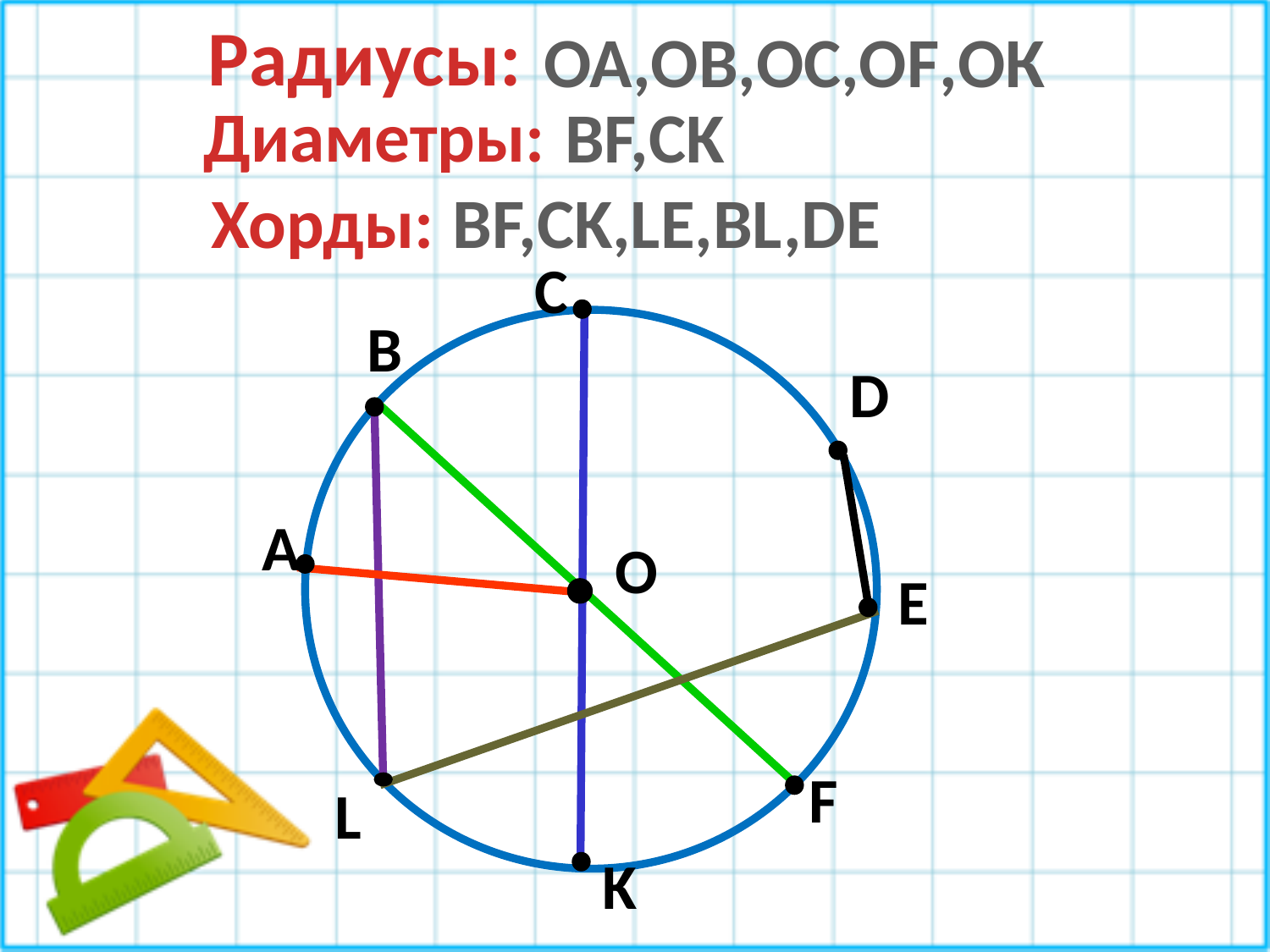

Радиусы:
ОА,ОВ,ОС,ОF,ОК
Диаметры:
BF,CK
Хорды:
BF,CK,LE,BL,DE
С

В

D

А
O

E

F
L

K